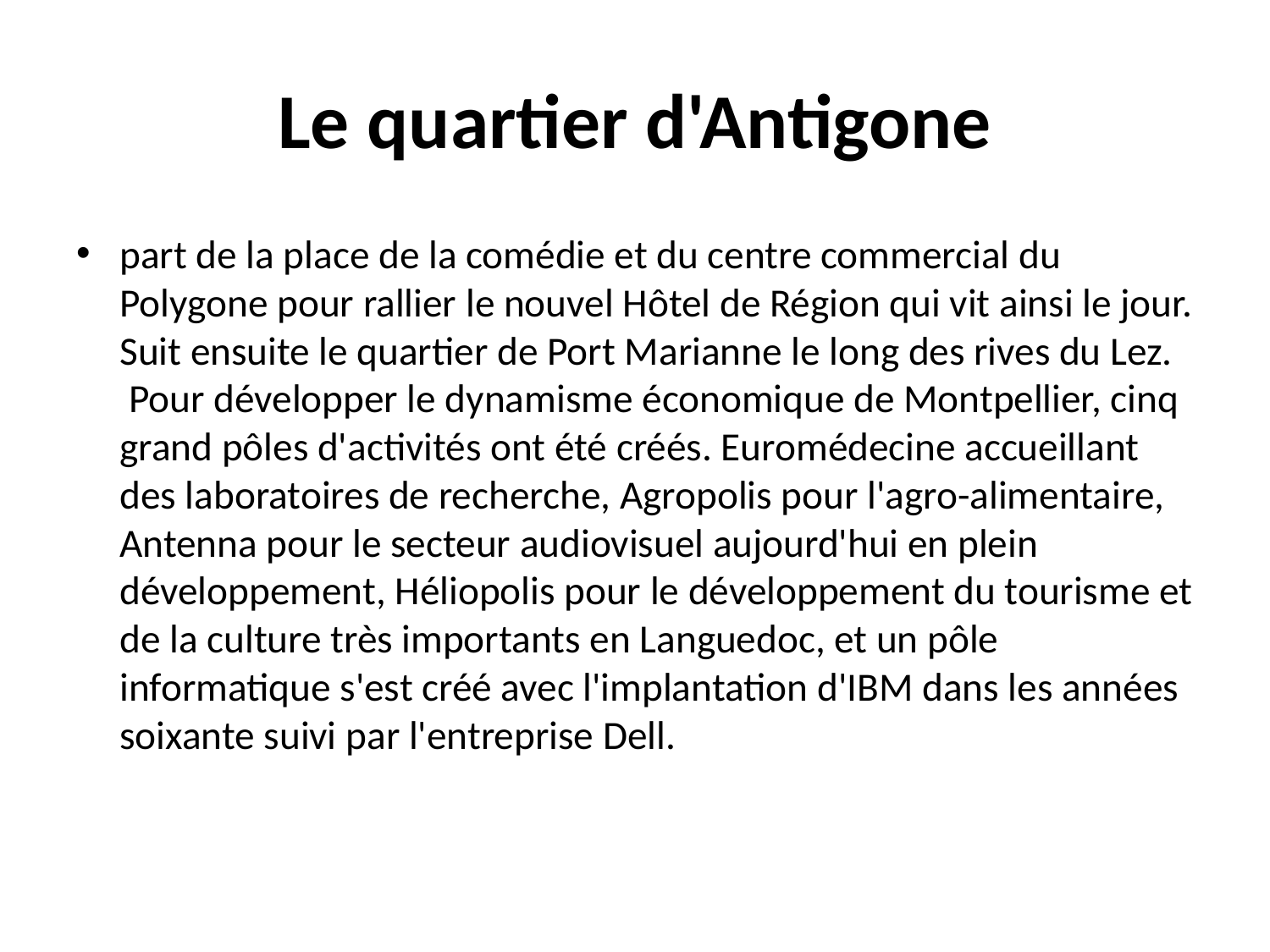

# Le quartier d'Antigone
part de la place de la comédie et du centre commercial du Polygone pour rallier le nouvel Hôtel de Région qui vit ainsi le jour. Suit ensuite le quartier de Port Marianne le long des rives du Lez.
 Pour développer le dynamisme économique de Montpellier, cinq grand pôles d'activités ont été créés. Euromédecine accueillant des laboratoires de recherche, Agropolis pour l'agro-alimentaire, Antenna pour le secteur audiovisuel aujourd'hui en plein développement, Héliopolis pour le développement du tourisme et de la culture très importants en Languedoc, et un pôle informatique s'est créé avec l'implantation d'IBM dans les années soixante suivi par l'entreprise Dell.